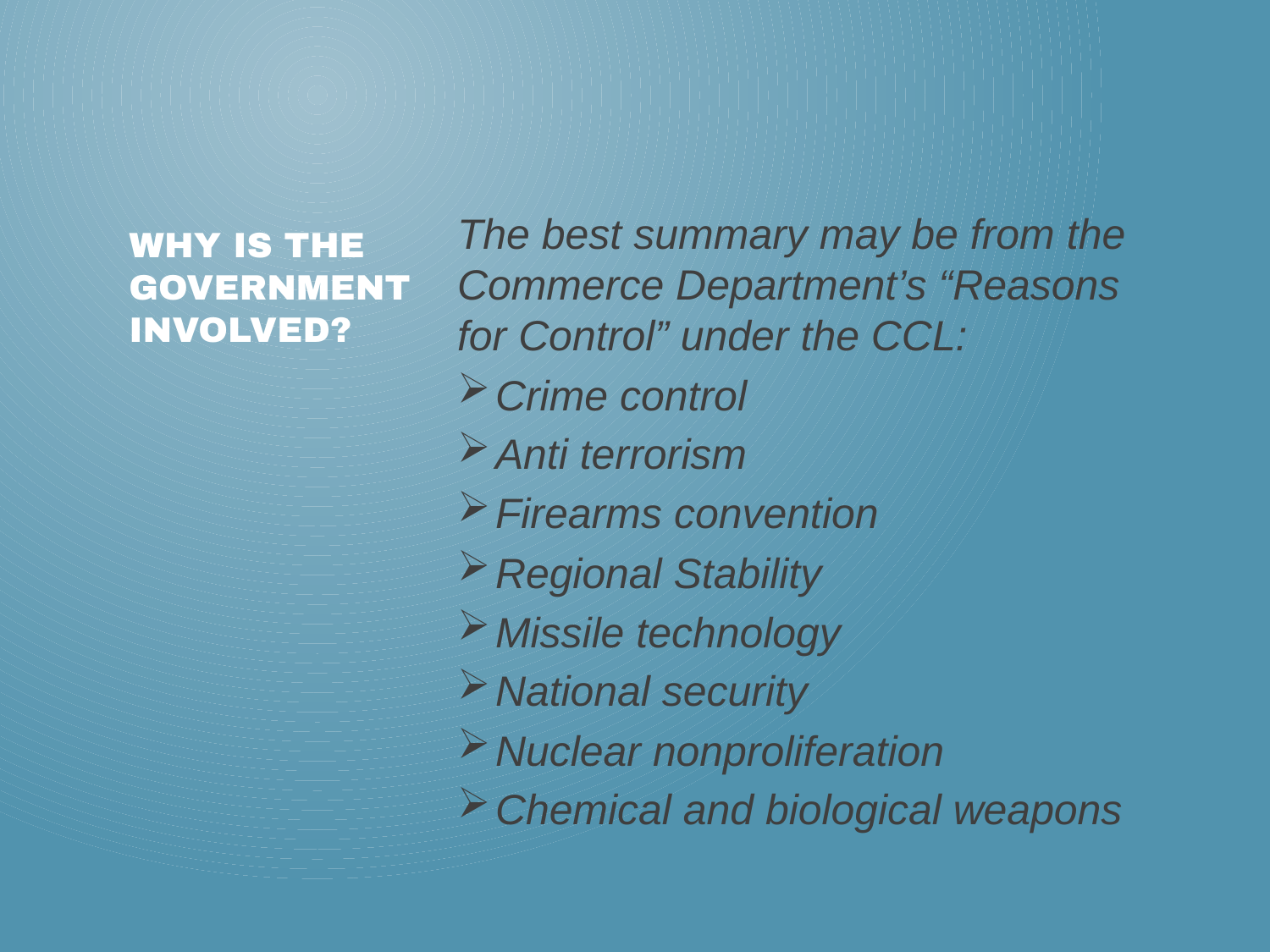

The best summary may be from the Commerce Department’s “Reasons for Control” under the CCL:
Crime control
Anti terrorism
Firearms convention
Regional Stability
Missile technology
National security
Nuclear nonproliferation
Chemical and biological weapons

# Why is the government involved?